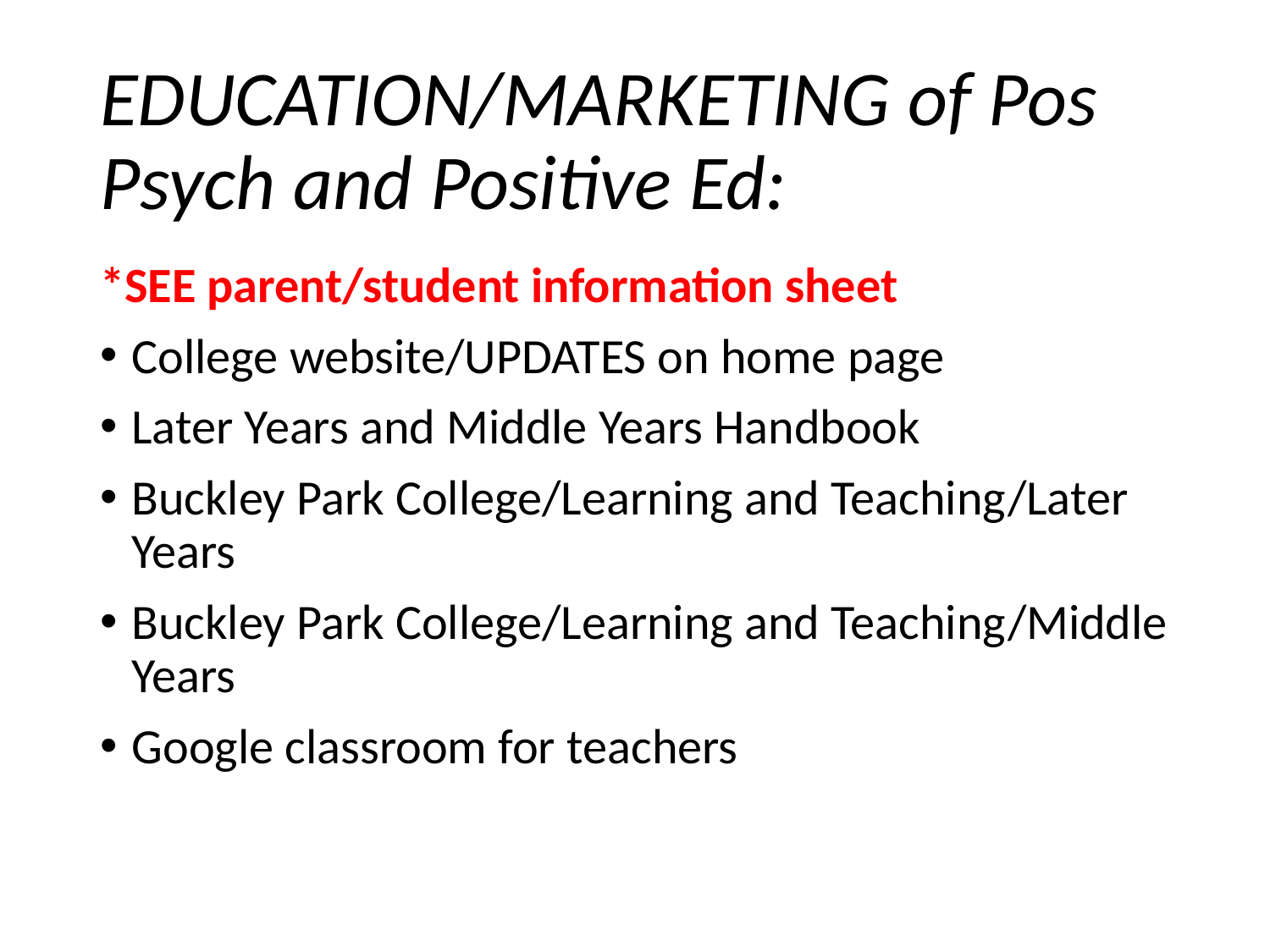

# EDUCATION/MARKETING of Pos Psych and Positive Ed:
*SEE parent/student information sheet
College website/UPDATES on home page
Later Years and Middle Years Handbook
Buckley Park College/Learning and Teaching/Later Years
Buckley Park College/Learning and Teaching/Middle Years
Google classroom for teachers